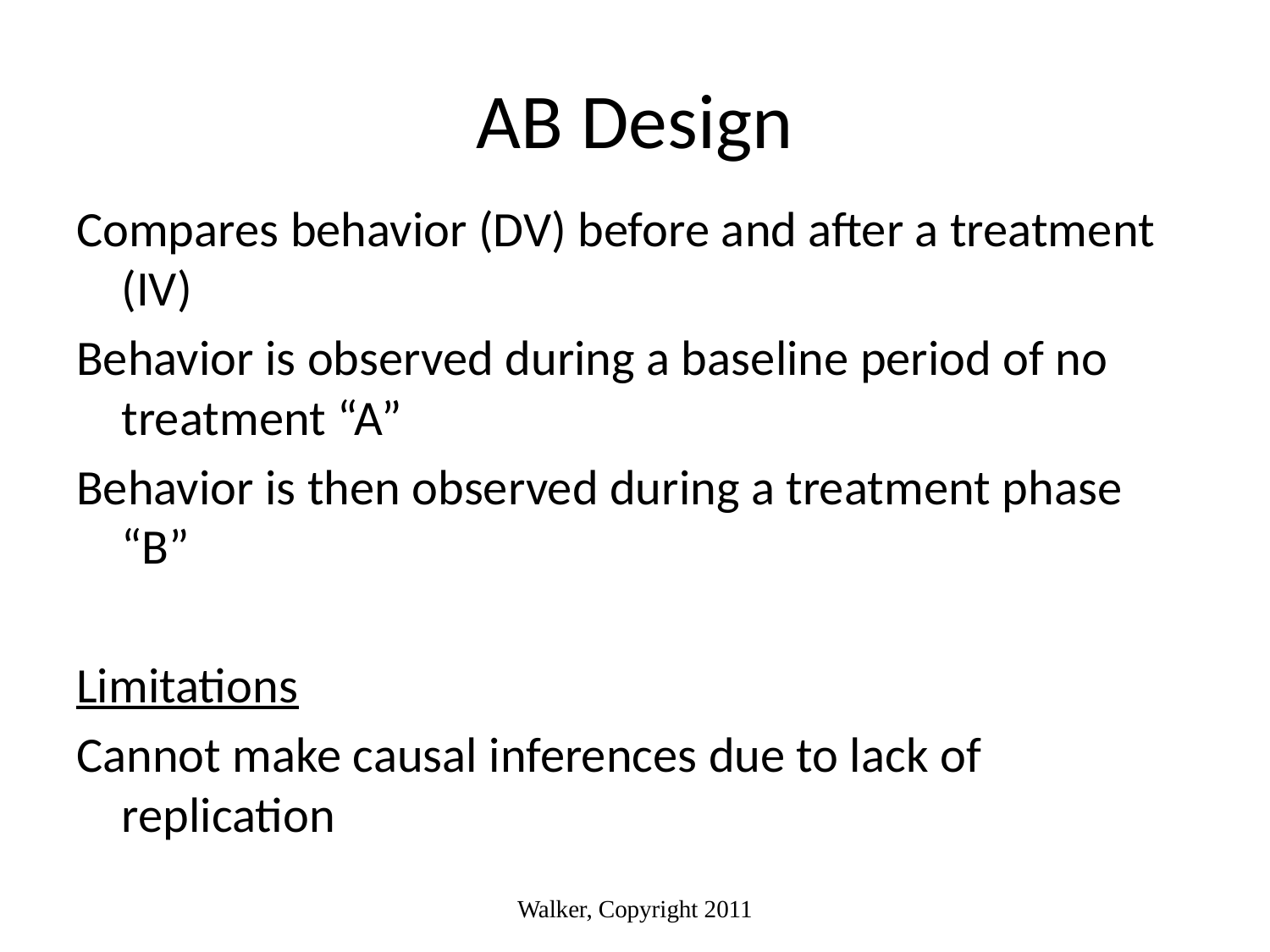

# AB Design
Compares behavior (DV) before and after a treatment (IV)
Behavior is observed during a baseline period of no treatment “A”
Behavior is then observed during a treatment phase “B”

Limitations
Cannot make causal inferences due to lack of replication

Walker, Copyright 2011